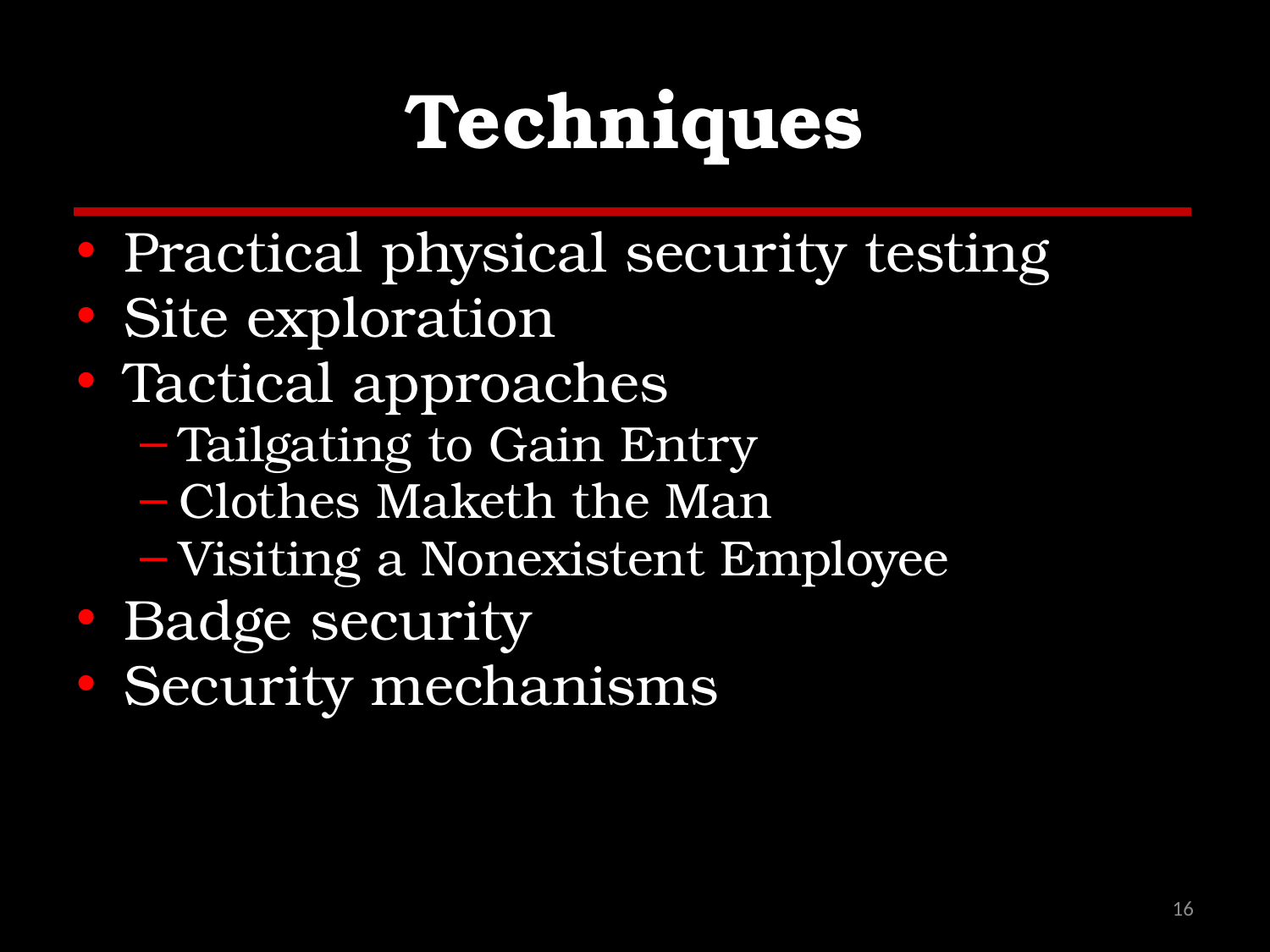

# Techniques
Practical physical security testing
Site exploration
Tactical approaches
Tailgating to Gain Entry
Clothes Maketh the Man
Visiting a Nonexistent Employee
Badge security
Security mechanisms
16